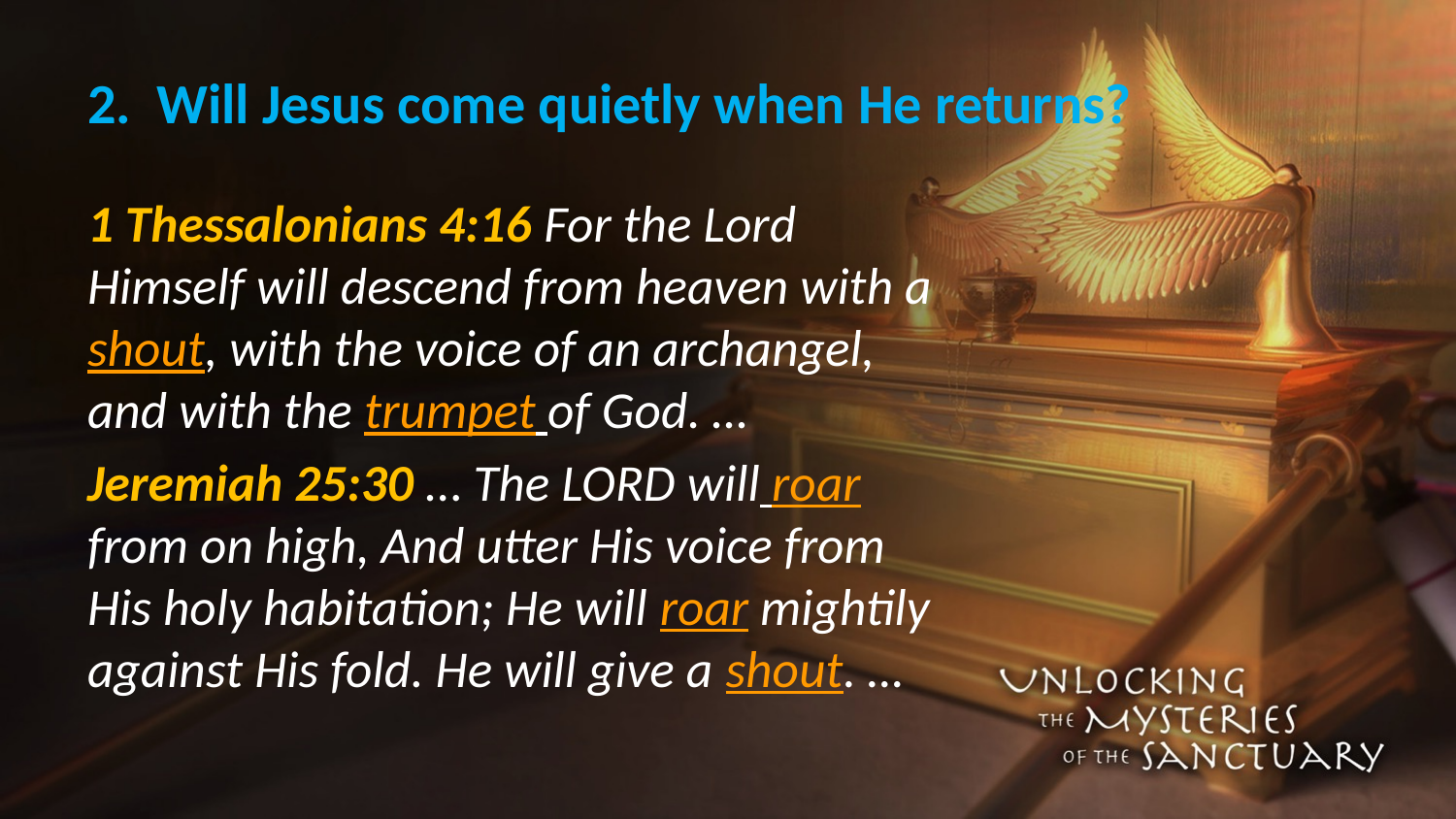

# 2.  Will Jesus come quietly when He returns?
1 Thessalonians 4:16 For the Lord Himself will descend from heaven with a shout, with the voice of an archangel, and with the trumpet of God. …
Jeremiah 25:30 … The LORD will roar from on high, And utter His voice from His holy habitation; He will roar mightily against His fold. He will give a shout. …